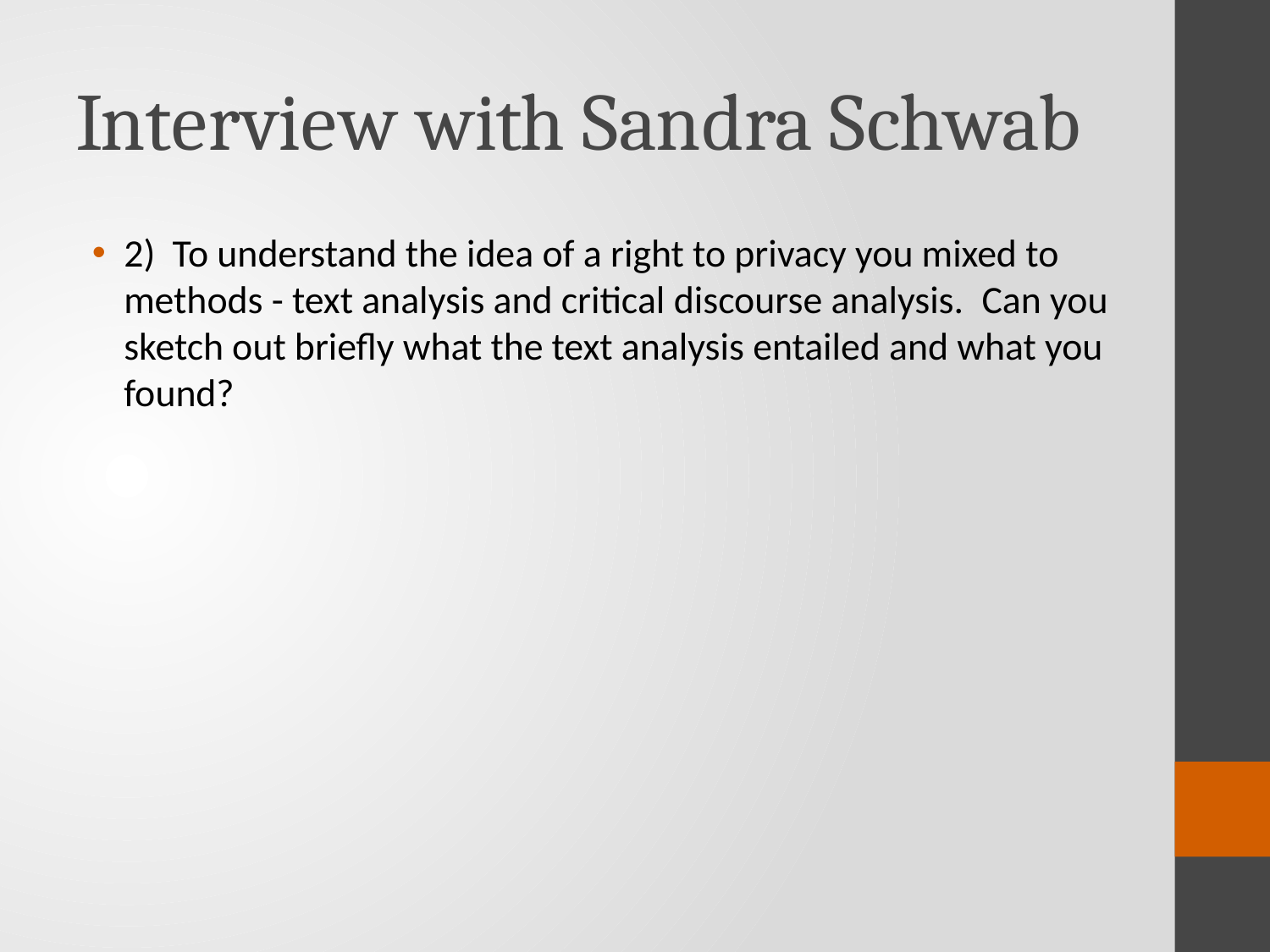

# Interview with Sandra Schwab
2)  To understand the idea of a right to privacy you mixed to methods - text analysis and critical discourse analysis.  Can you sketch out briefly what the text analysis entailed and what you found?